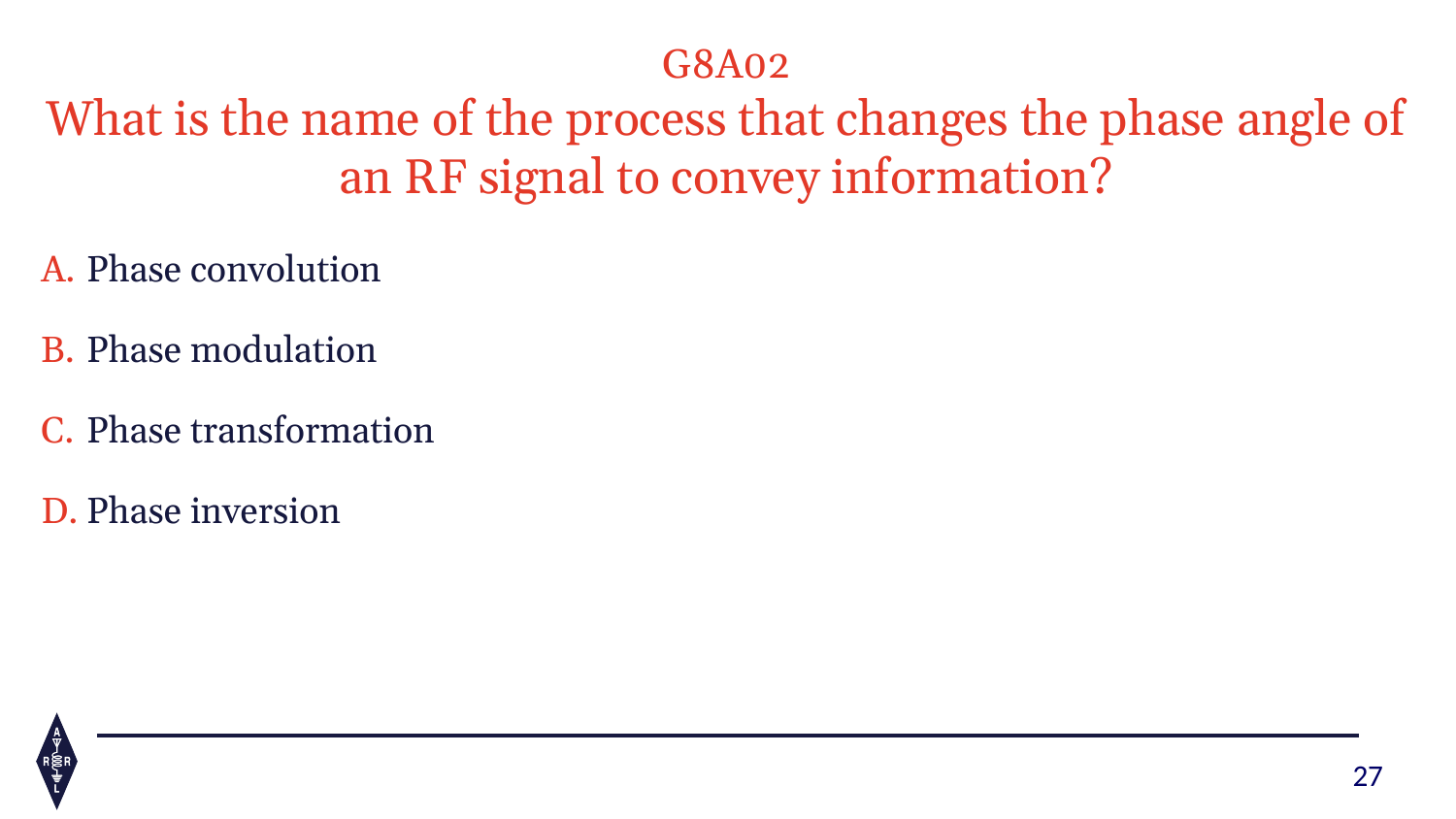

G8A02
What is the name of the process that changes the phase angle of an RF signal to convey information?
Phase convolution
Phase modulation
Phase transformation
Phase inversion
27